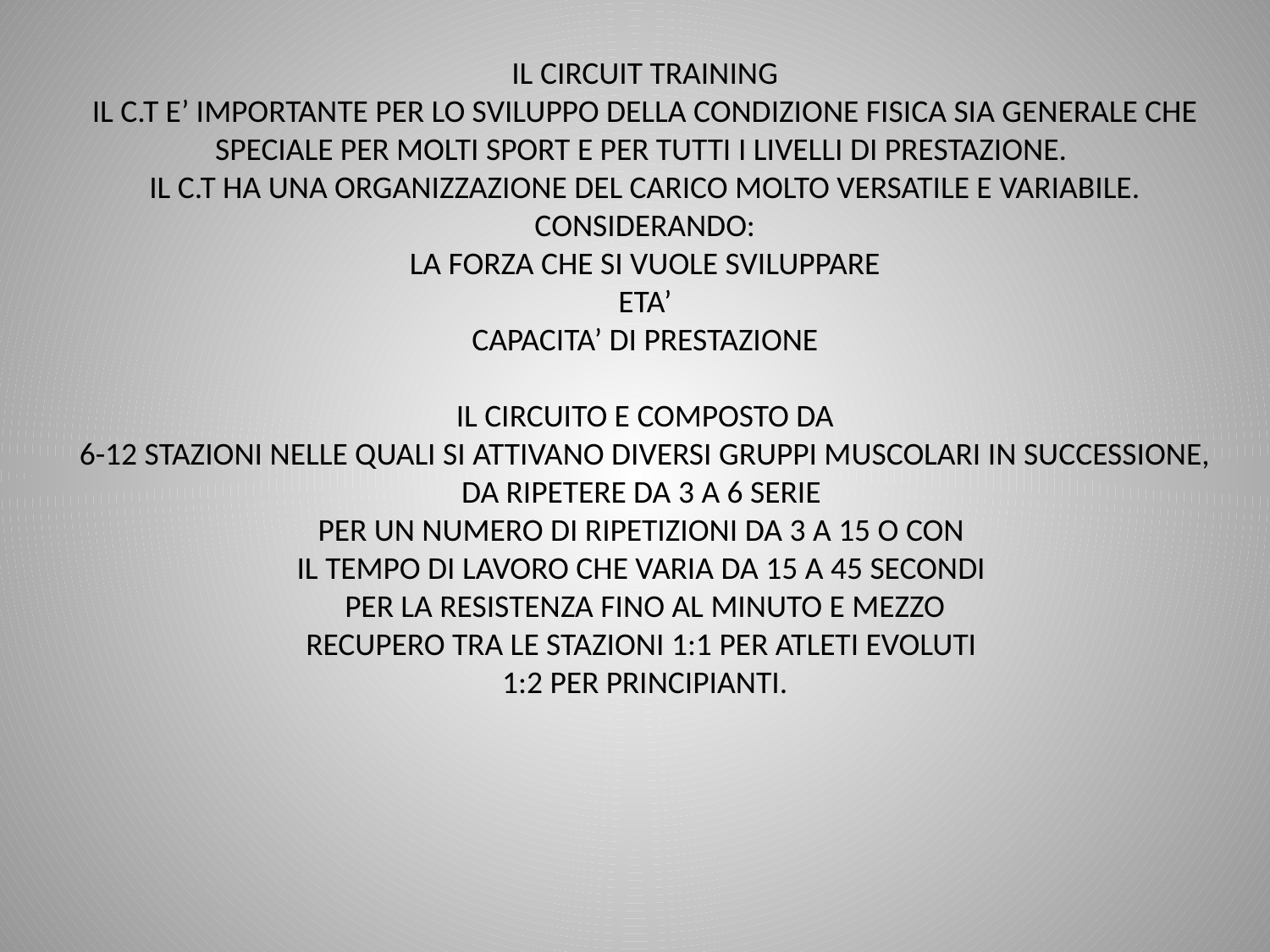

IL CIRCUIT TRAINING
IL C.T E’ IMPORTANTE PER LO SVILUPPO DELLA CONDIZIONE FISICA SIA GENERALE CHE SPECIALE PER MOLTI SPORT E PER TUTTI I LIVELLI DI PRESTAZIONE.
IL C.T HA UNA ORGANIZZAZIONE DEL CARICO MOLTO VERSATILE E VARIABILE.
CONSIDERANDO:
LA FORZA CHE SI VUOLE SVILUPPARE
ETA’
CAPACITA’ DI PRESTAZIONE
IL CIRCUITO E COMPOSTO DA
6-12 STAZIONI NELLE QUALI SI ATTIVANO DIVERSI GRUPPI MUSCOLARI IN SUCCESSIONE,
DA RIPETERE DA 3 A 6 SERIE
PER UN NUMERO DI RIPETIZIONI DA 3 A 15 O CON
IL TEMPO DI LAVORO CHE VARIA DA 15 A 45 SECONDI
PER LA RESISTENZA FINO AL MINUTO E MEZZO
RECUPERO TRA LE STAZIONI 1:1 PER ATLETI EVOLUTI
1:2 PER PRINCIPIANTI.